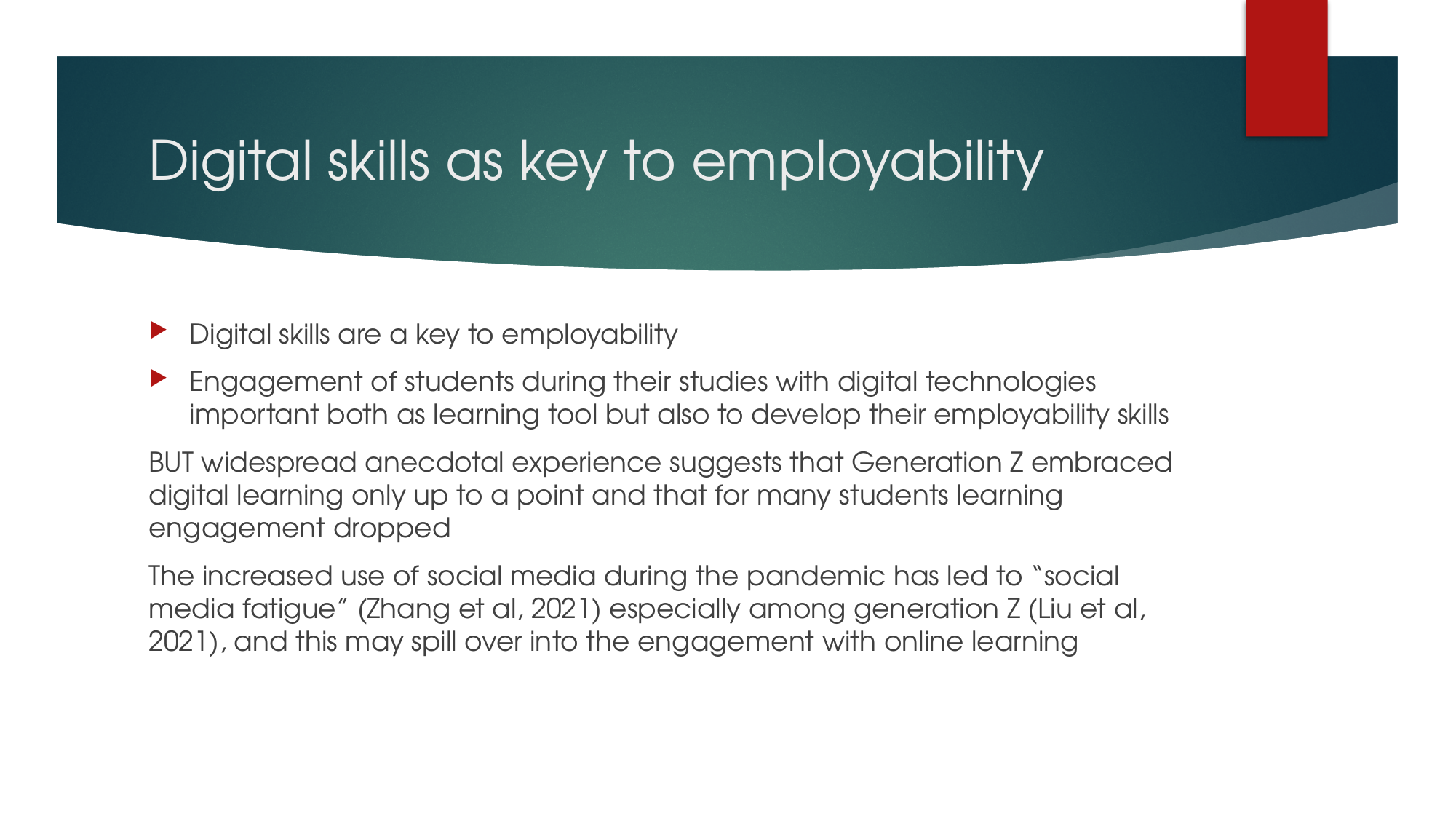

# Digital skills as key to employability
Digital skills are a key to employability
Engagement of students during their studies with digital technologies important both as learning tool but also to develop their employability skills
BUT widespread anecdotal experience suggests that Generation Z embraced digital learning only up to a point and that for many students learning engagement dropped
The increased use of social media during the pandemic has led to “social media fatigue” (Zhang et al, 2021) especially among generation Z (Liu et al, 2021), and this may spill over into the engagement with online learning